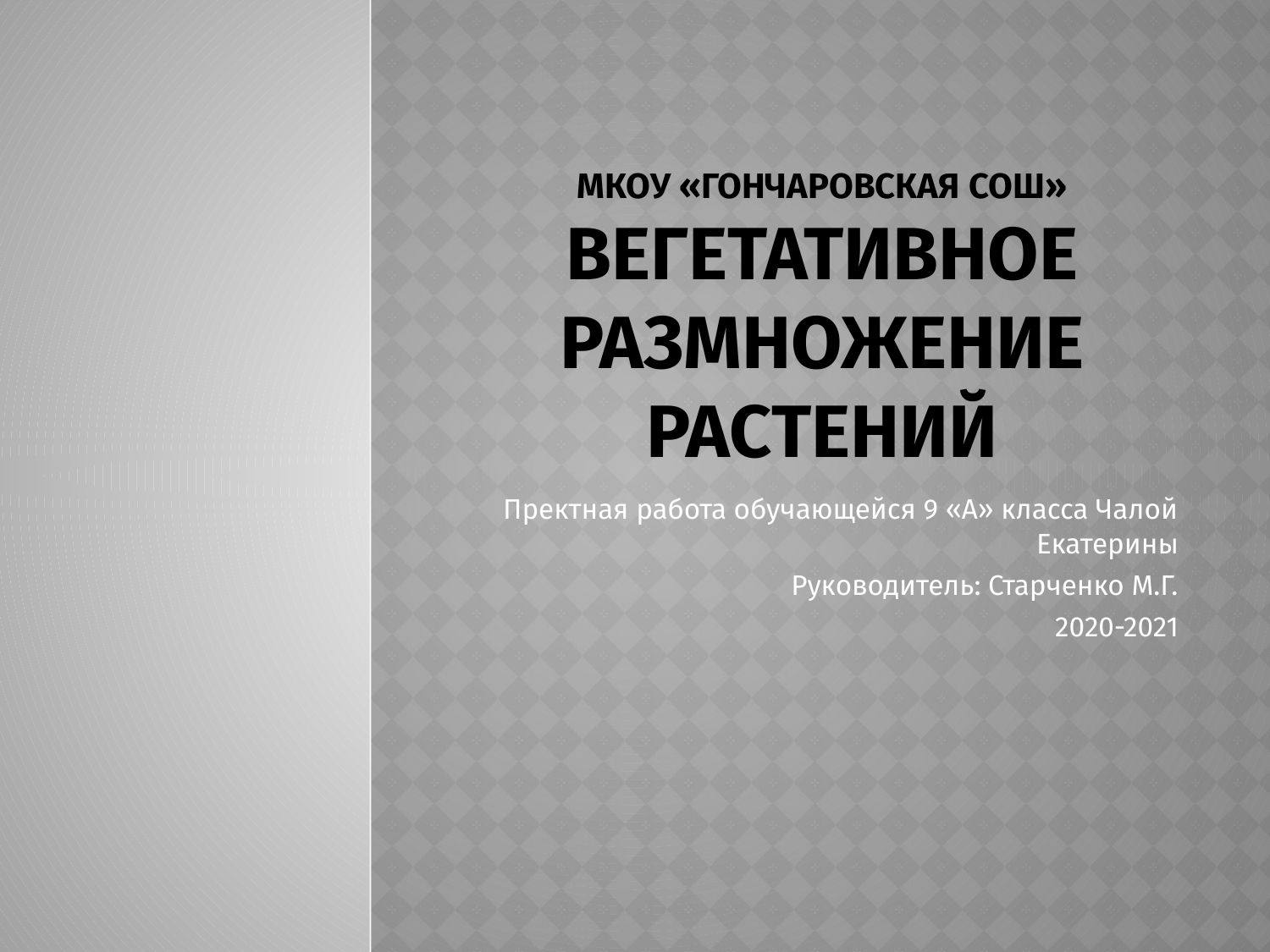

# Мкоу «Гончаровская СОШ» Вегетативное размножение растений
Пректная работа обучающейся 9 «А» класса Чалой Екатерины
Руководитель: Старченко М.Г.
2020-2021